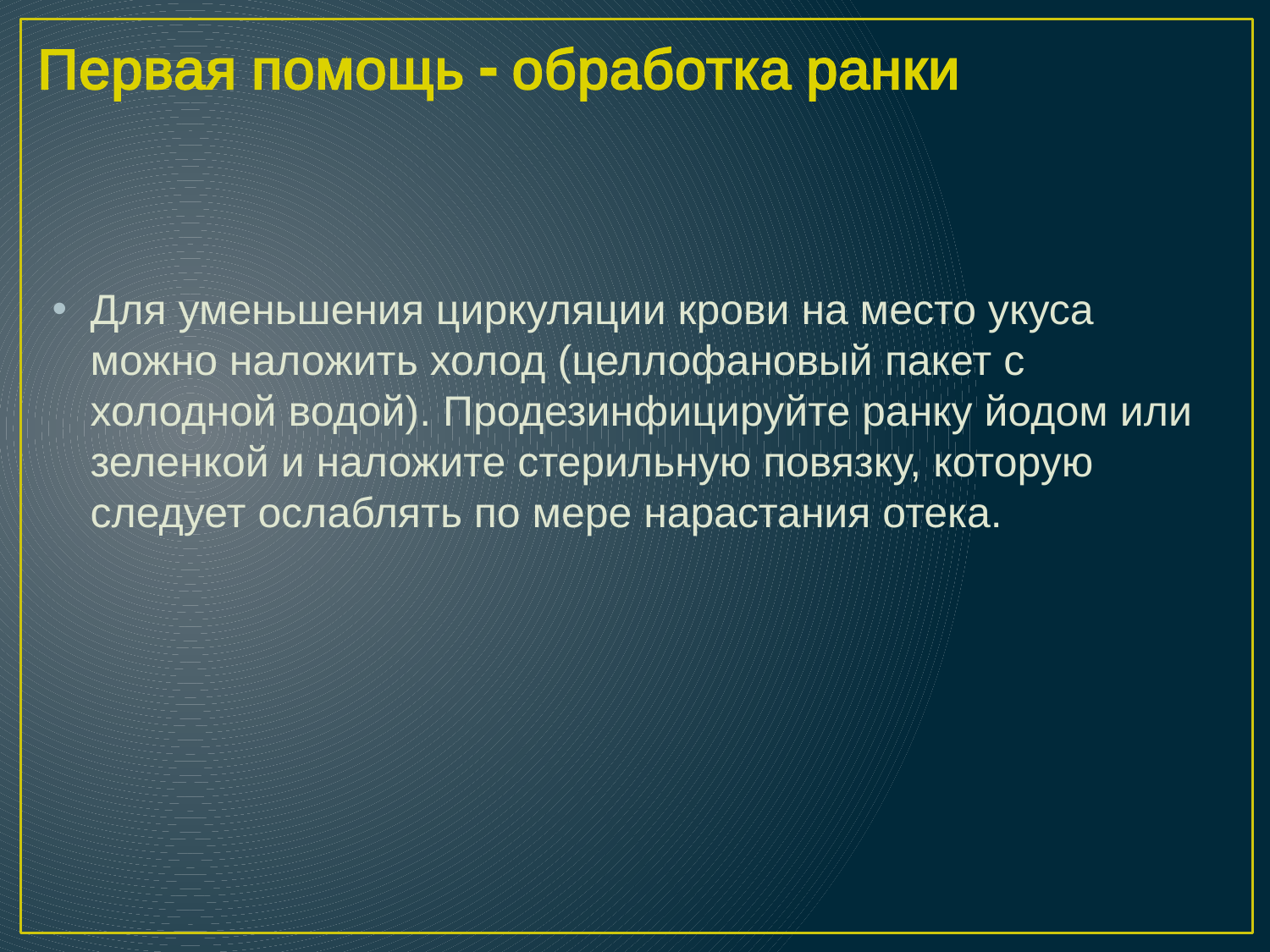

Первая помощь – обработка ранки
Для уменьшения циркуляции крови на место укуса можно наложить холод (целлофановый пакет с холодной водой). Продезинфицируйте ранку йодом или зеленкой и наложите стерильную повязку, которую следует ослаблять по мере нарастания отека.